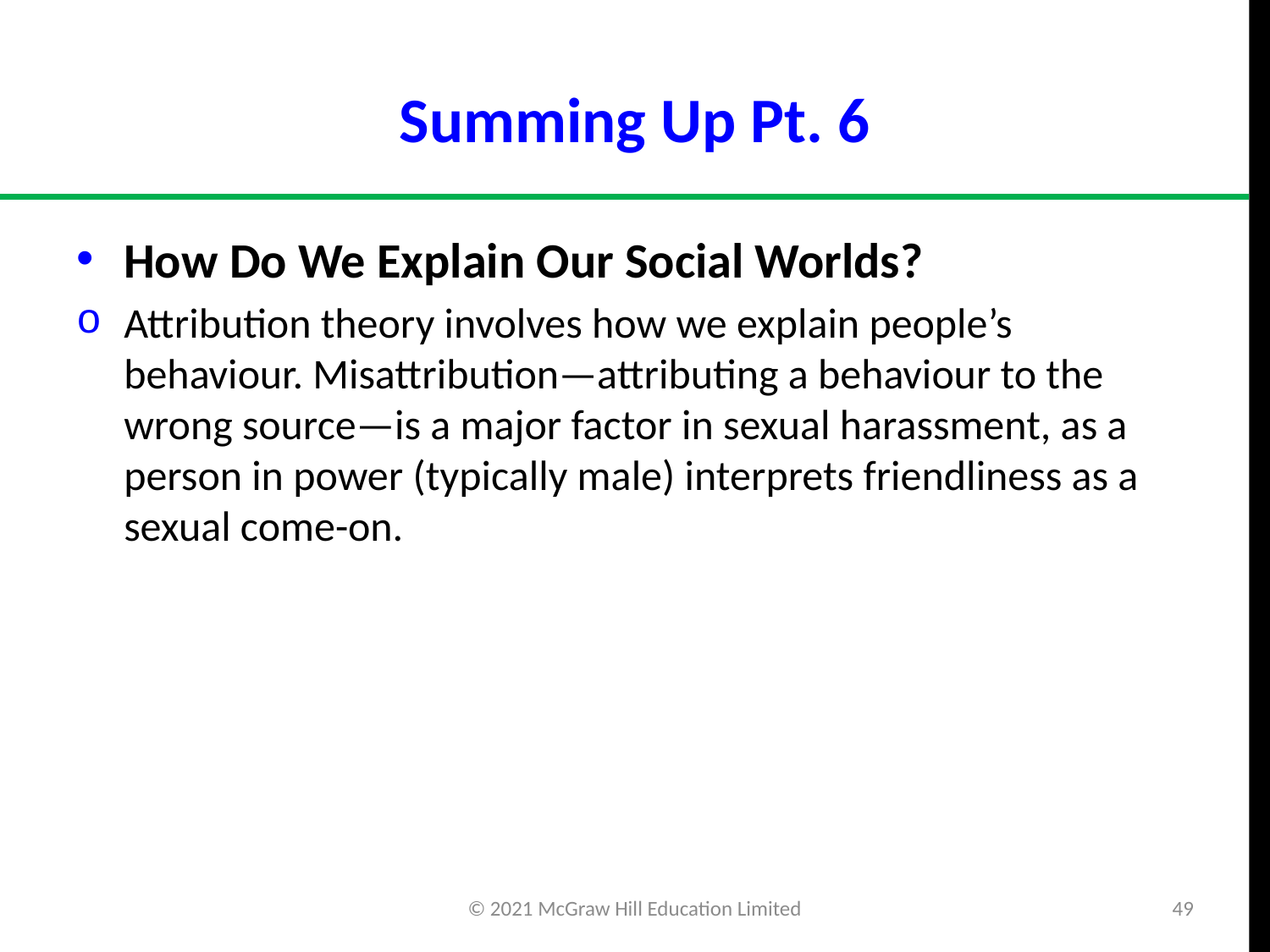

# Summing Up Pt. 6
How Do We Explain Our Social Worlds?
Attribution theory involves how we explain people’s behaviour. Misattribution—attributing a behaviour to the wrong source—is a major factor in sexual harassment, as a person in power (typically male) interprets friendliness as a sexual come-on.
© 2021 McGraw Hill Education Limited
49